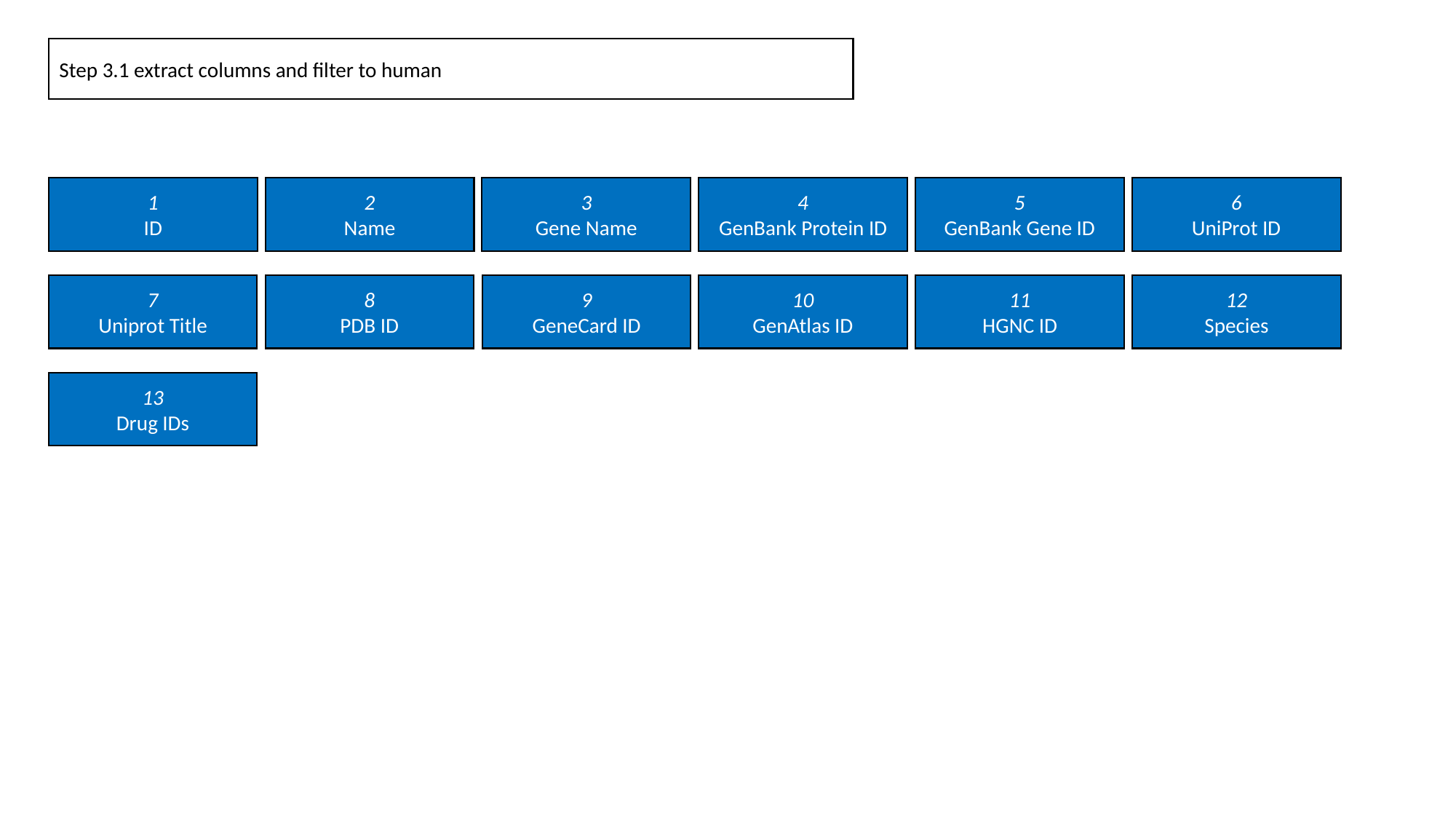

Step 3.1 extract columns and filter to human
1
ID
2
Name
3
Gene Name
4
GenBank Protein ID
5
GenBank Gene ID
6
UniProt ID
7
Uniprot Title
8
PDB ID
9
GeneCard ID
10
GenAtlas ID
11
HGNC ID
12
Species
13
Drug IDs